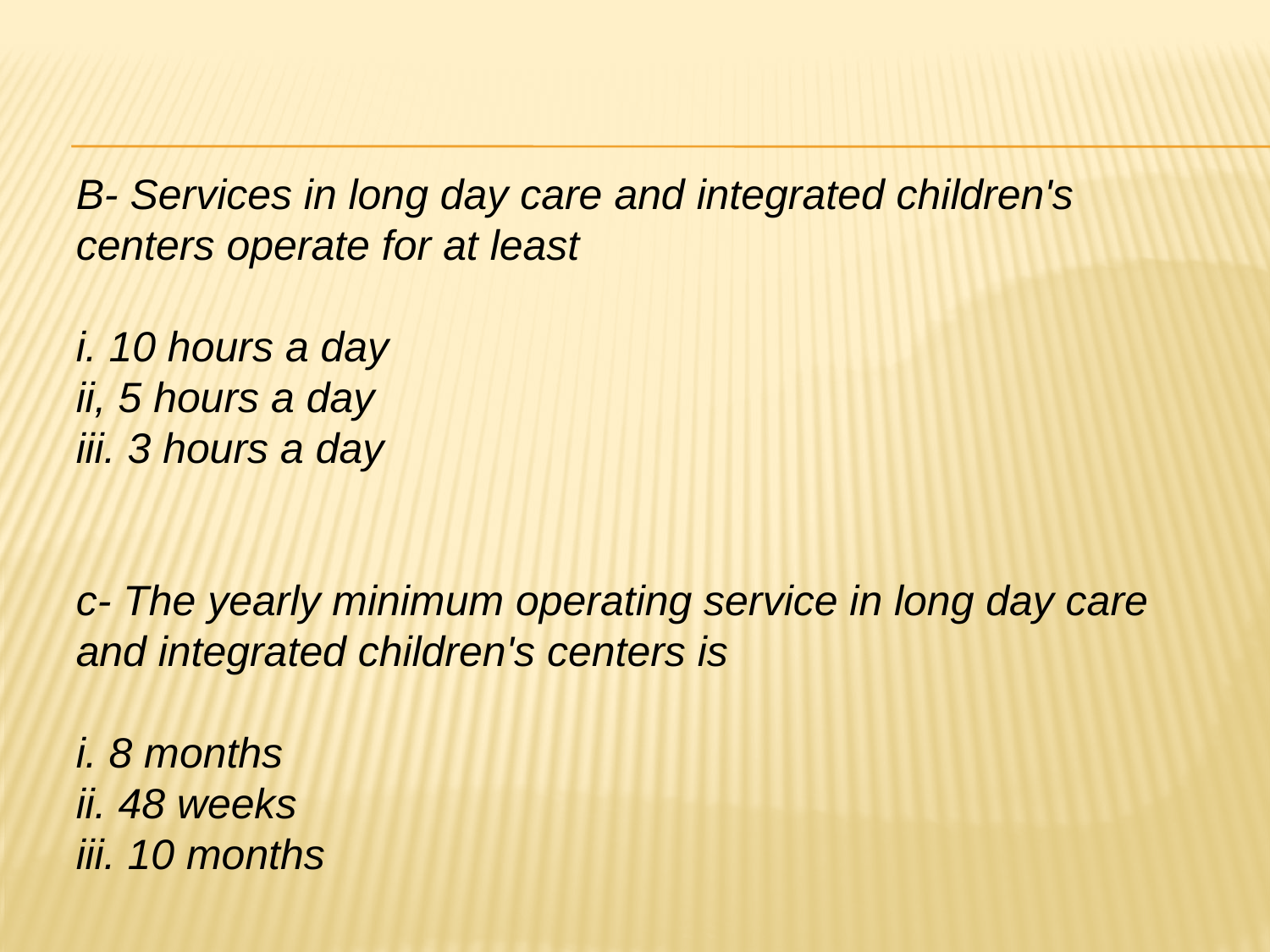

# B- Services in long day care and integrated children's centers operate for at least i. 10 hours a day ii, 5 hours a day iii. 3 hours a day c- The yearly minimum operating service in long day care and integrated children's centers is i. 8 months ii. 48 weeks iii. 10 months